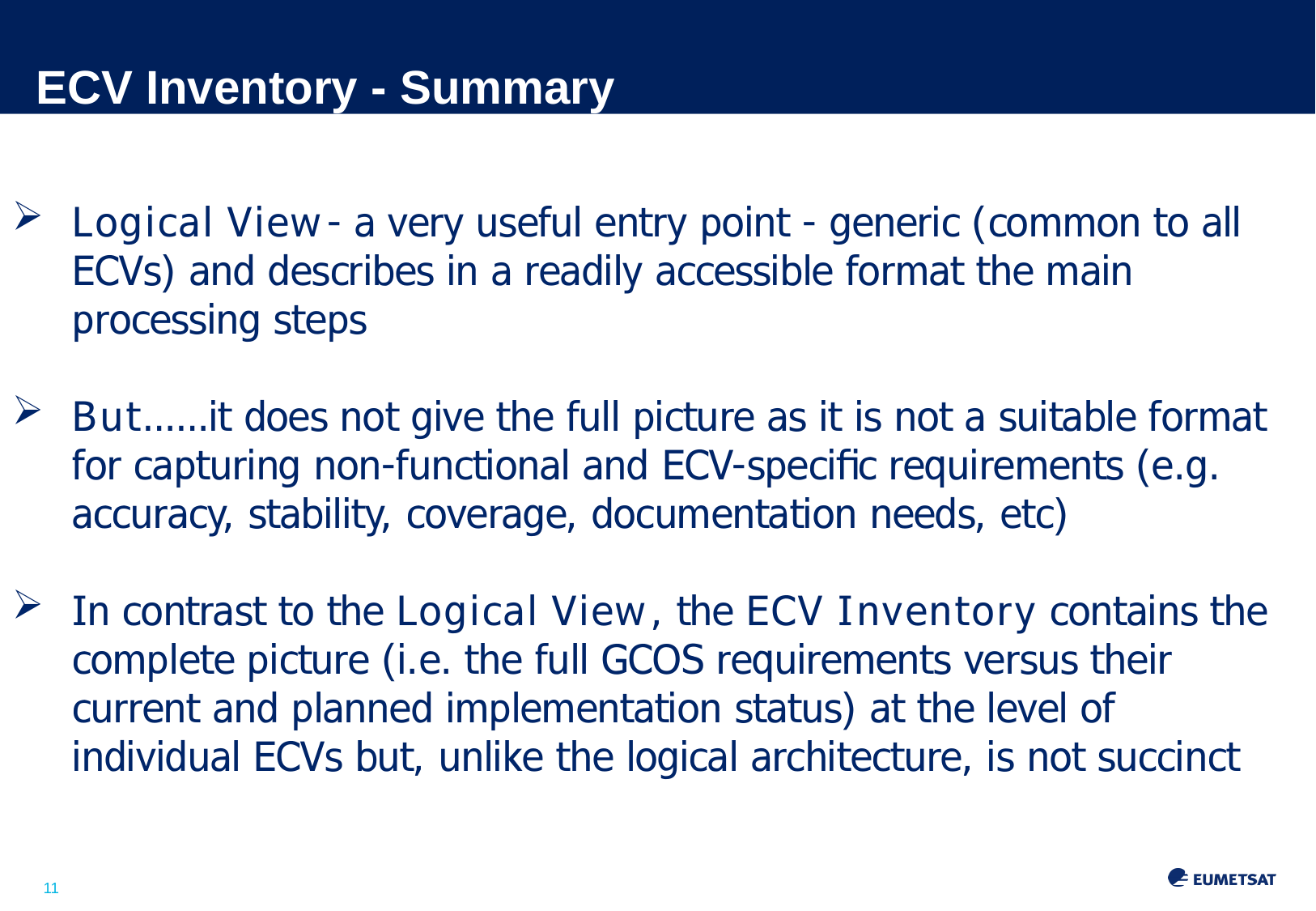

# ECV Inventory - Summary

Logical View- a very useful entry point - generic (common to all ECVs) and describes in a readily accessible format the main processing steps

But……it does not give the full picture as it is not a suitable format for capturing non-functional and ECV-specific requirements (e.g. accuracy, stability, coverage, documentation needs, etc)

In contrast to the Logical View, the ECV Inventory contains the complete picture (i.e. the full GCOS requirements versus their current and planned implementation status) at the level of individual ECVs but, unlike the logical architecture, is not succinct